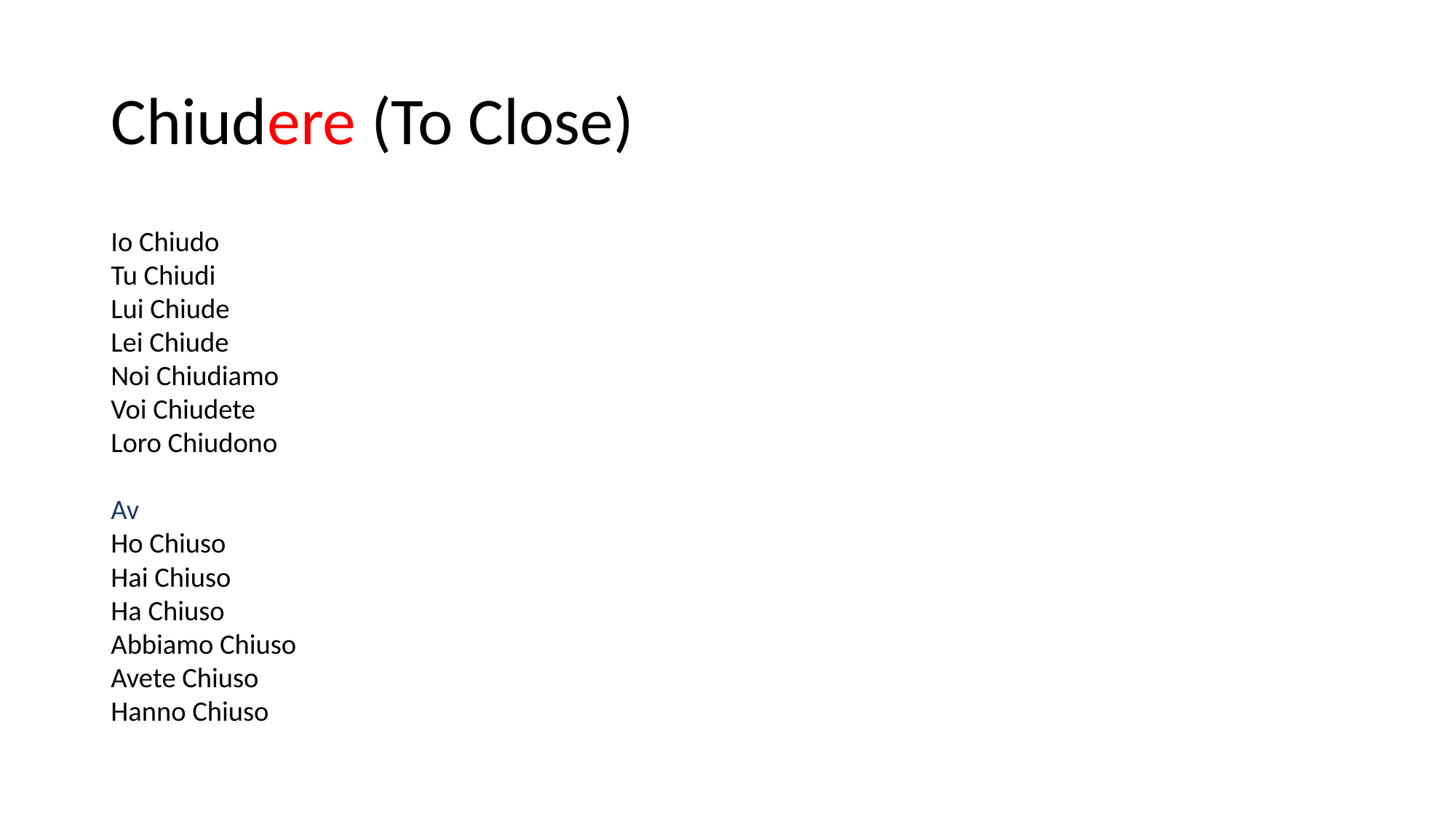

# Chiudere (To Close)
Io Chiudo
Tu Chiudi
Lui Chiude
Lei Chiude
Noi Chiudiamo
Voi Chiudete
Loro Chiudono

Av
Ho Chiuso
Hai Chiuso
Ha Chiuso
Abbiamo Chiuso
Avete Chiuso
Hanno Chiuso